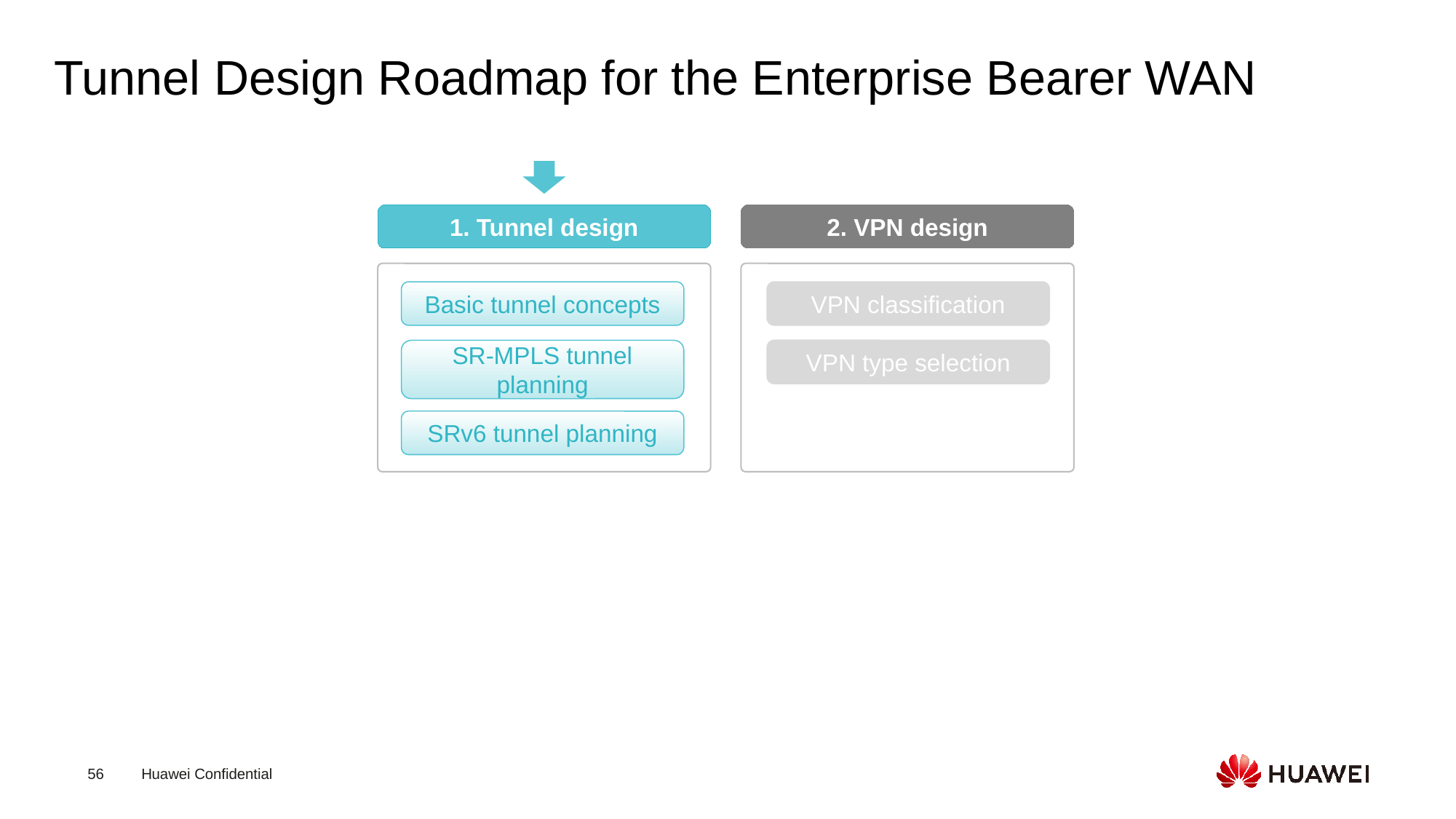

# Tunnel Design Roadmap for the Enterprise Bearer WAN

1. Tunnel design
2. VPN design

VPN classification
Basic tunnel concepts
VPN type selection
SR-MPLS tunnel planning
SRv6 tunnel planning